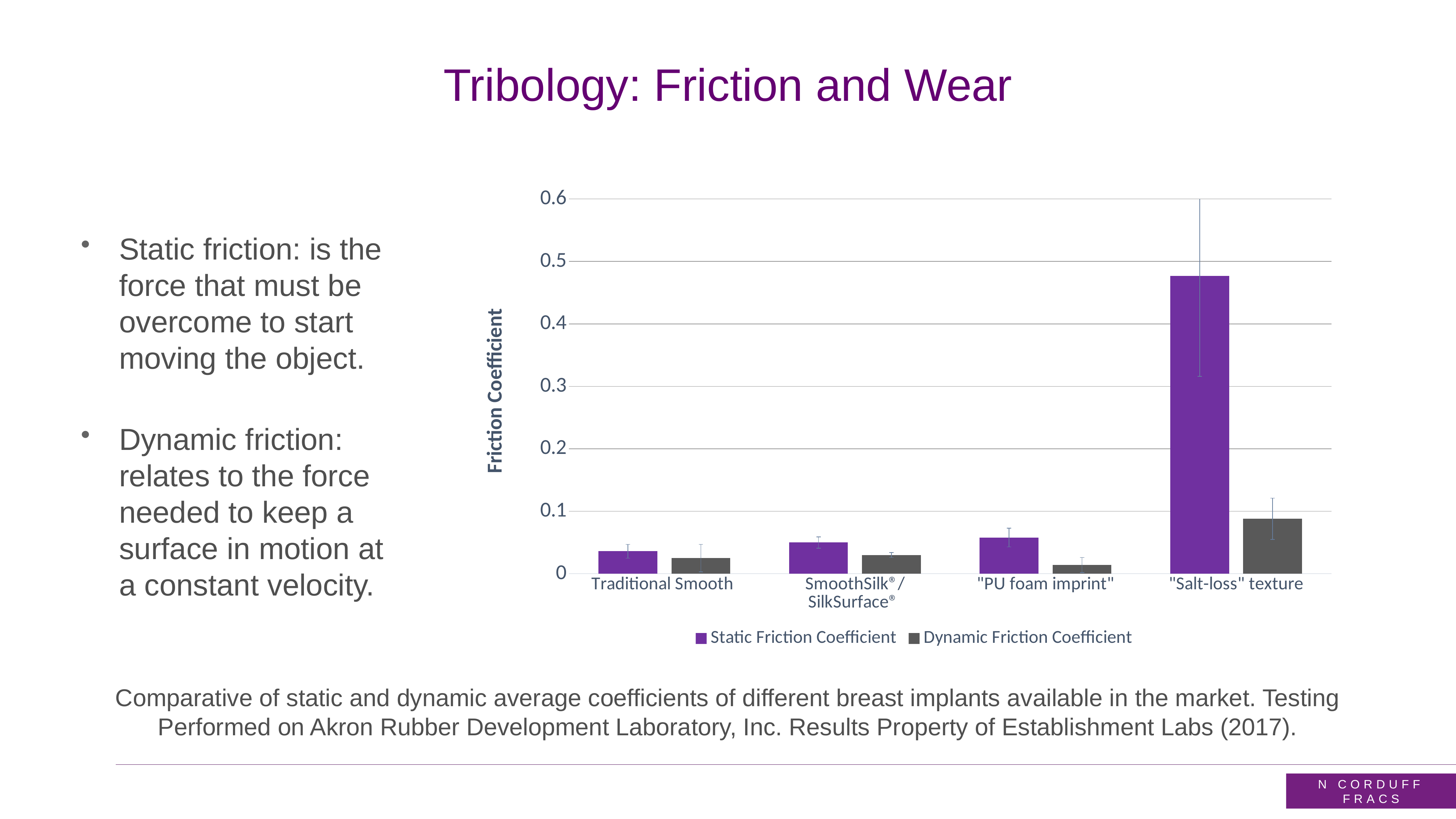

Tribology: Friction and Wear

### Chart

| Category |  |  |
|---|---|---|
| Traditional Smooth  | 0.036 | 0.025 |
| SmoothSilk®/SilkSurface®  | 0.05 | 0.03 |
| "PU foam imprint" | 0.058 | 0.014 |
| "Salt-loss" texture | 0.477 | 0.088 |
Static friction: is the force that must be overcome to start moving the object.
Dynamic friction: relates to the force needed to keep a surface in motion at a constant velocity.
Comparative of static and dynamic average coefficients of different breast implants available in the market. Testing Performed on Akron Rubber Development Laboratory, Inc. Results Property of Establishment Labs (2017).